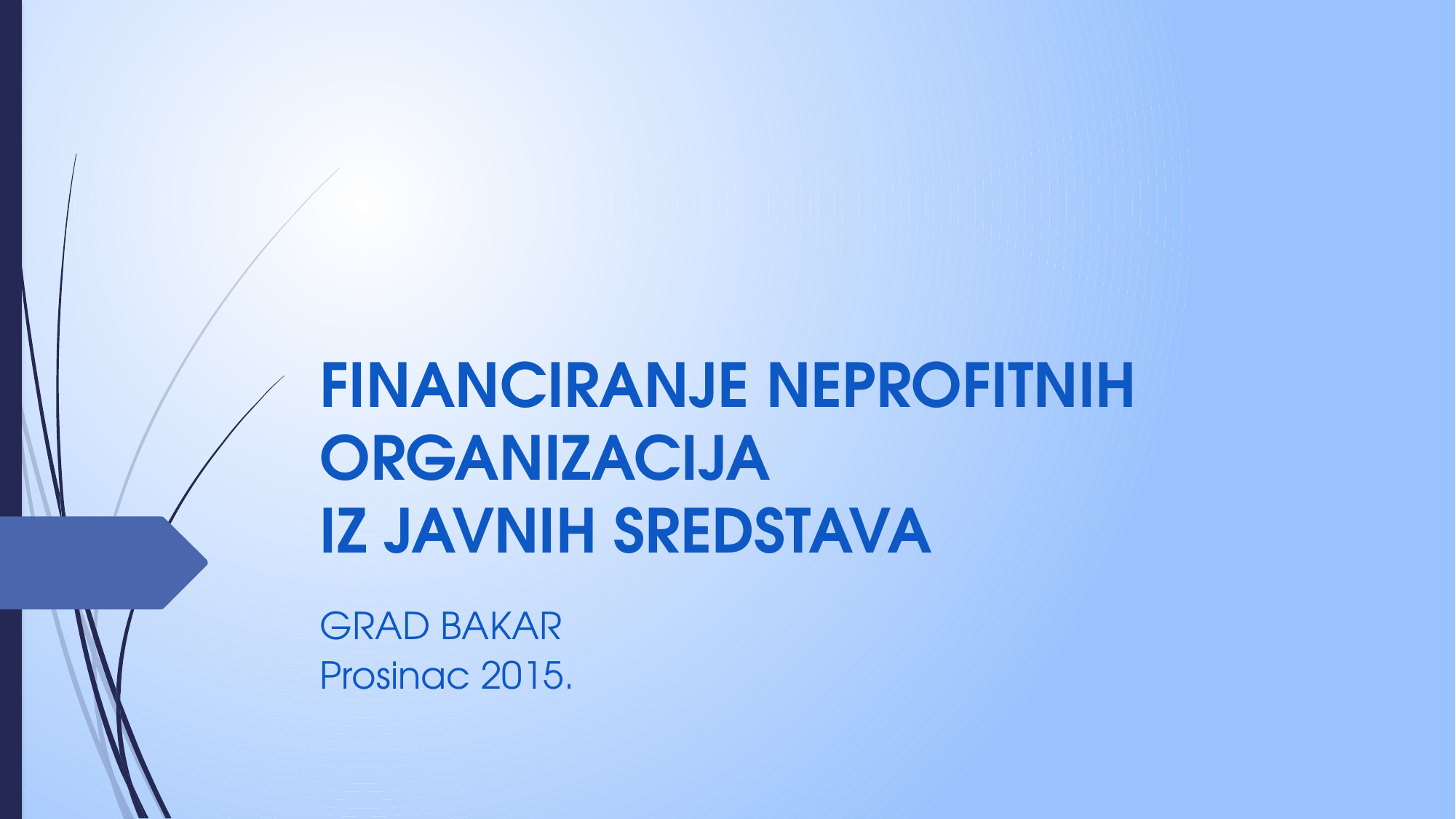

# FINANCIRANJE NEPROFITNIH ORGANIZACIJA IZ JAVNIH SREDSTAVA

GRAD BAKAR
Prosinac 2015.